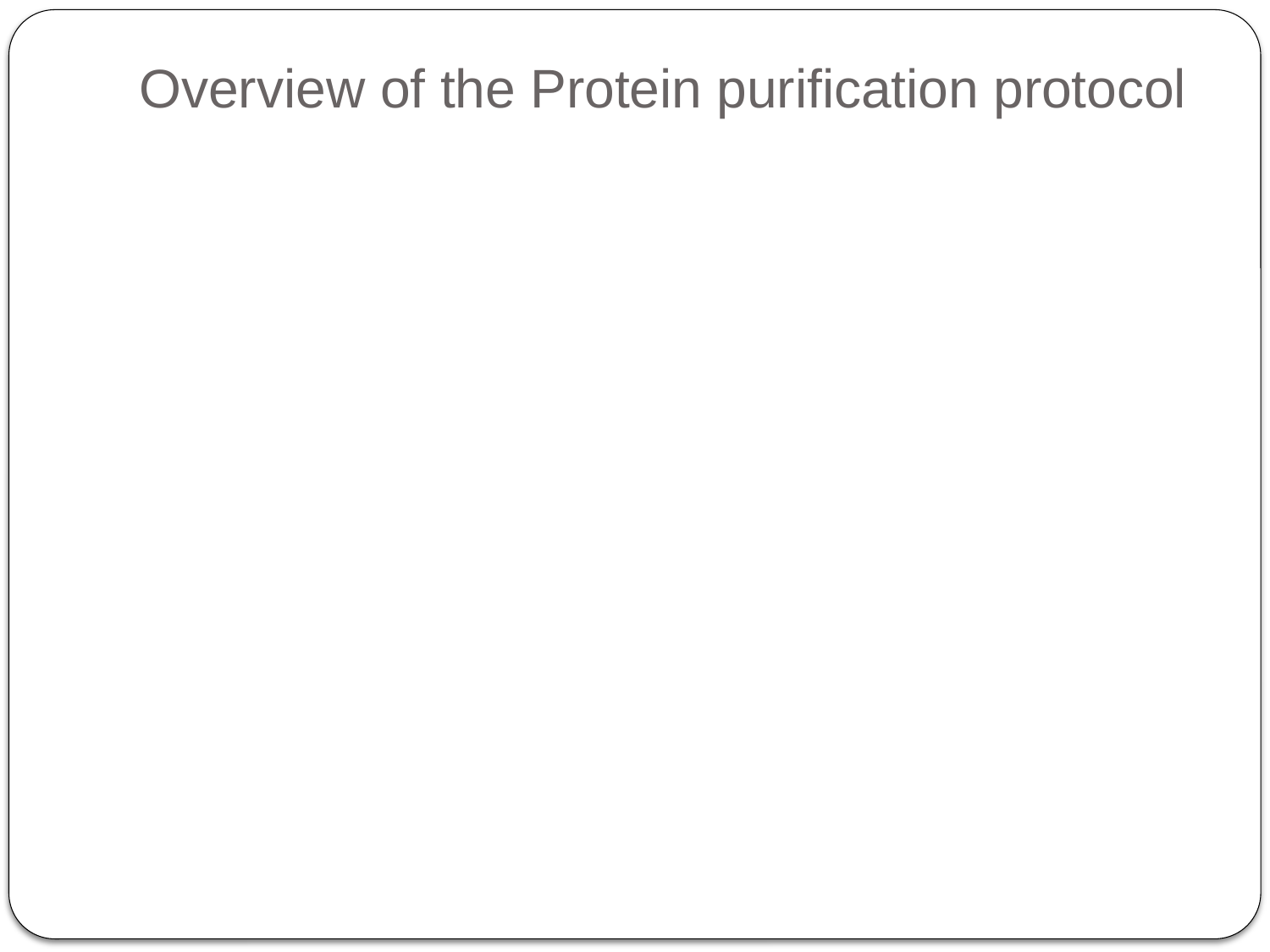

# Overview of the Protein purification protocol